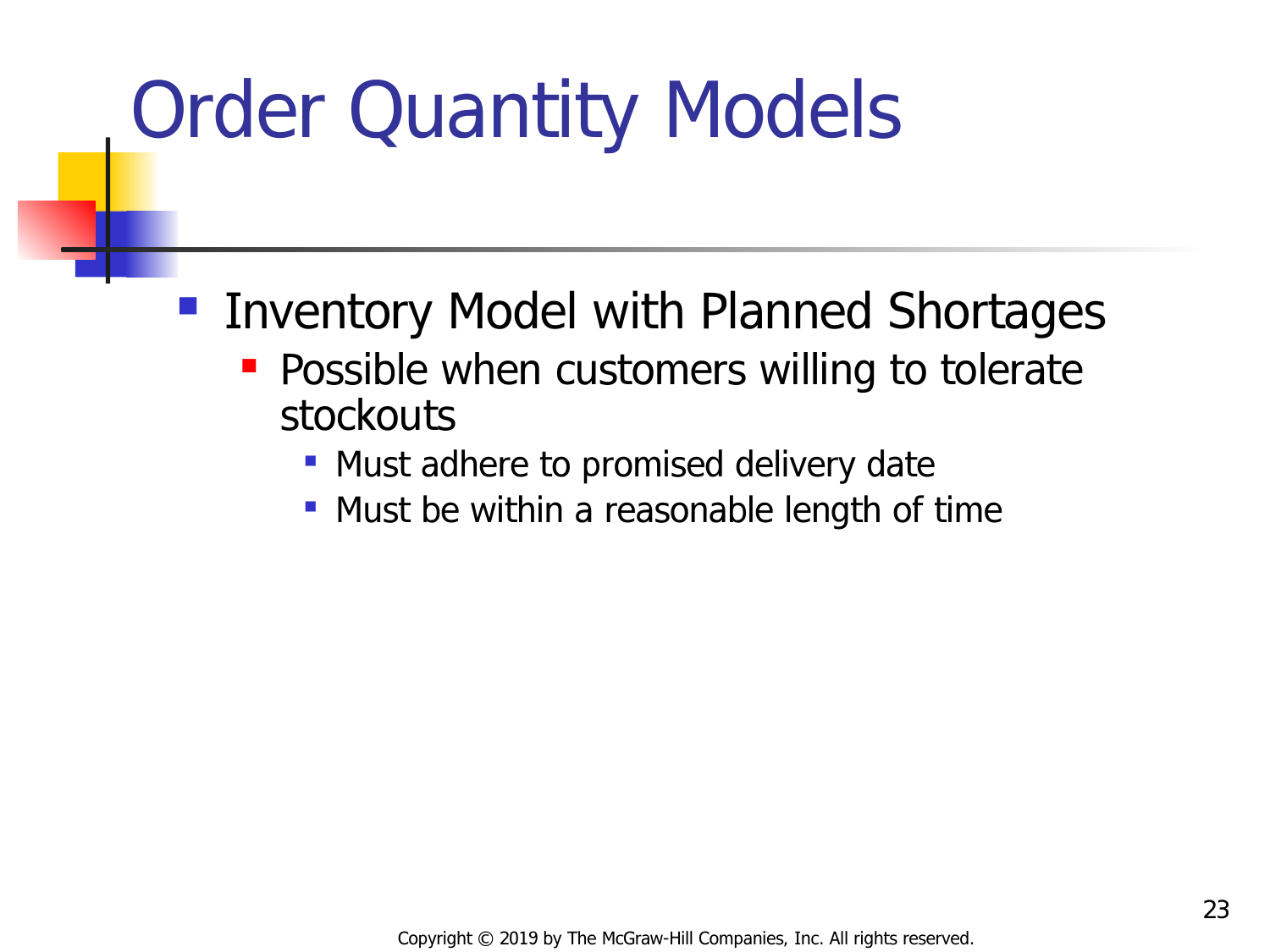

# Order Quantity Models
Inventory Model with Planned Shortages
Possible when customers willing to tolerate stockouts
Must adhere to promised delivery date
Must be within a reasonable length of time

23
Copyright © 2019 by The McGraw-Hill Companies, Inc. All rights reserved.